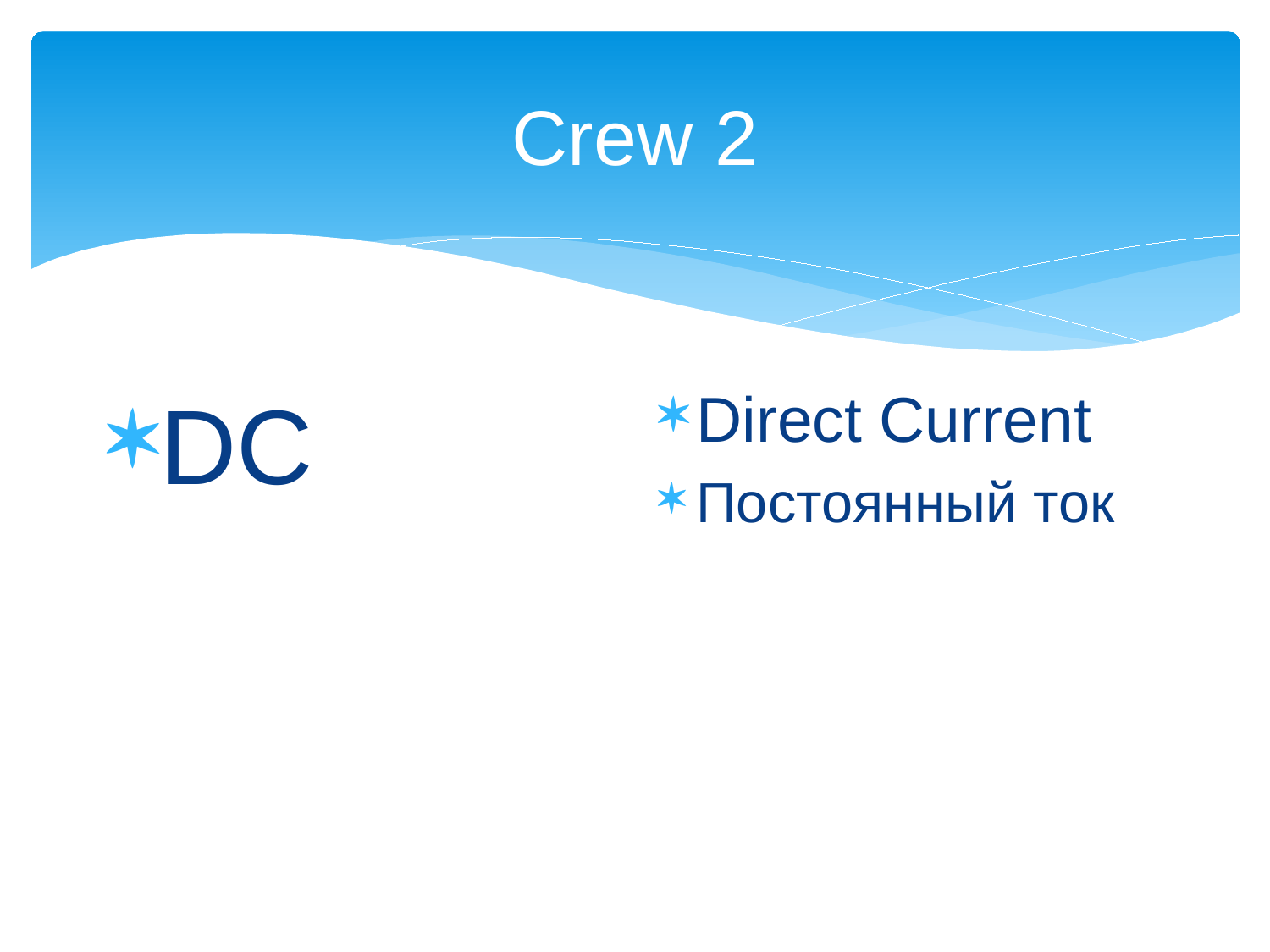

# Crew 2
DC
Direct Current
Постоянный ток